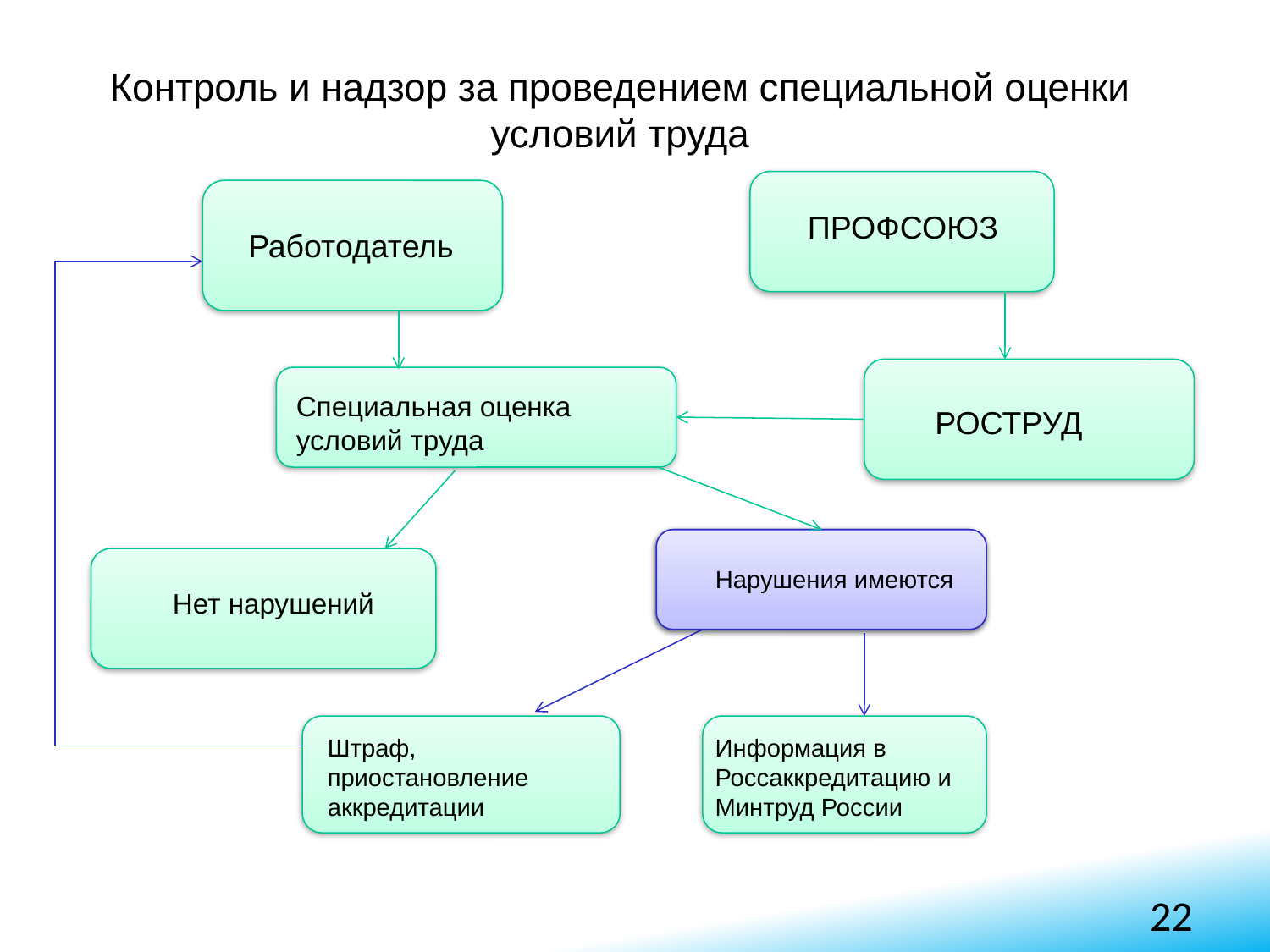

Контроль и надзор за проведением специальной оценки условий труда

  ПРОФСОЮЗ
Работодатель

Специальная оценка     условий труда
РОСТРУД

Нарушения имеются
    Нет нарушений

Штраф, приостановление аккредитации
Информация в Россаккредитацию и Минтруд России
22